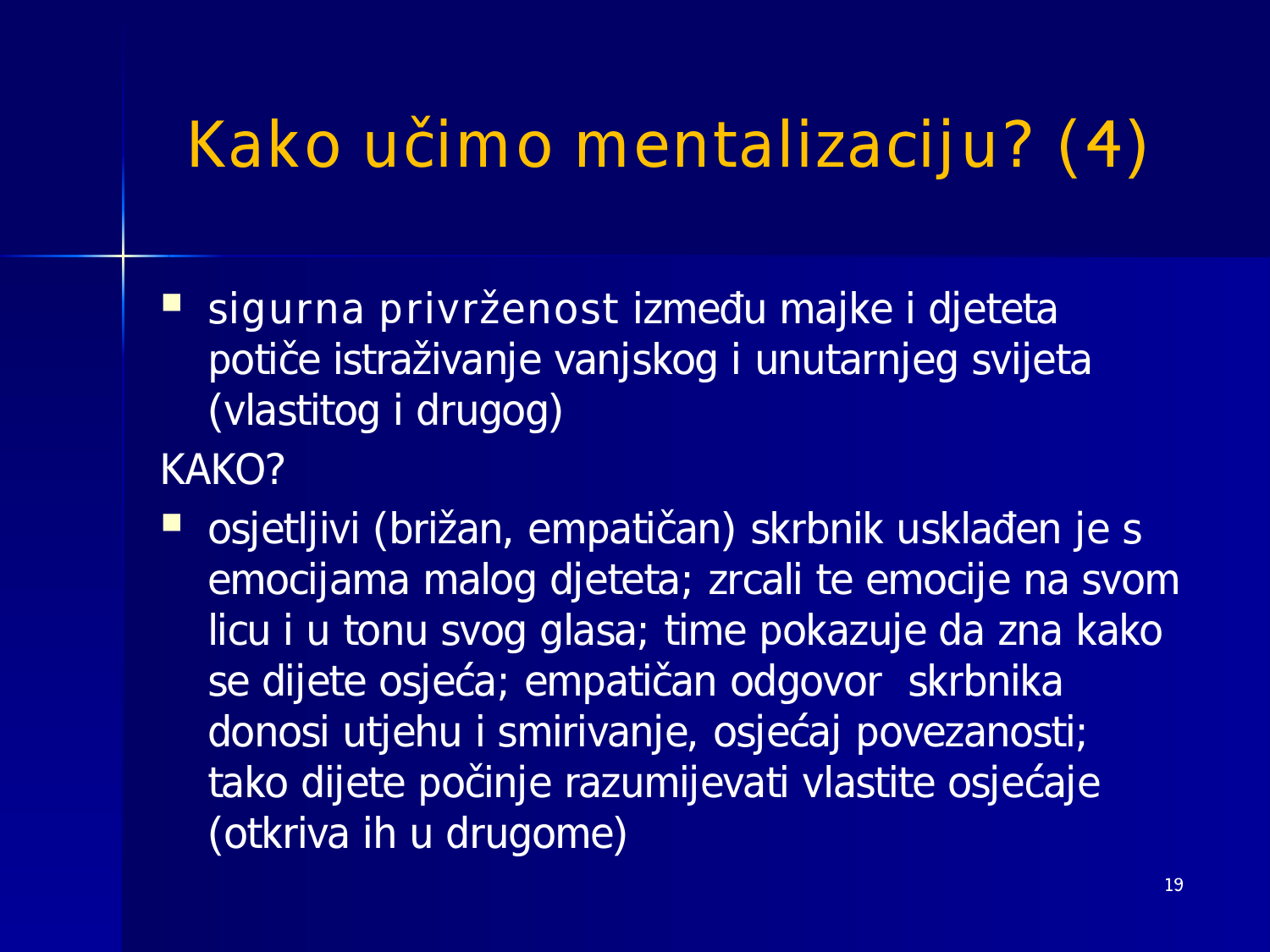

# Kako učimo mentalizaciju? (4)
sigurna privrženost između majke i djeteta potiče istraživanje vanjskog i unutarnjeg svijeta (vlastitog i drugog)
KAKO?
osjetljivi (brižan, empatičan) skrbnik usklađen je s emocijama malog djeteta; zrcali te emocije na svom licu i u tonu svog glasa; time pokazuje da zna kako se dijete osjeća; empatičan odgovor  skrbnika donosi utjehu i smirivanje, osjećaj povezanosti; tako dijete počinje razumijevati vlastite osjećaje (otkriva ih u drugome)
19